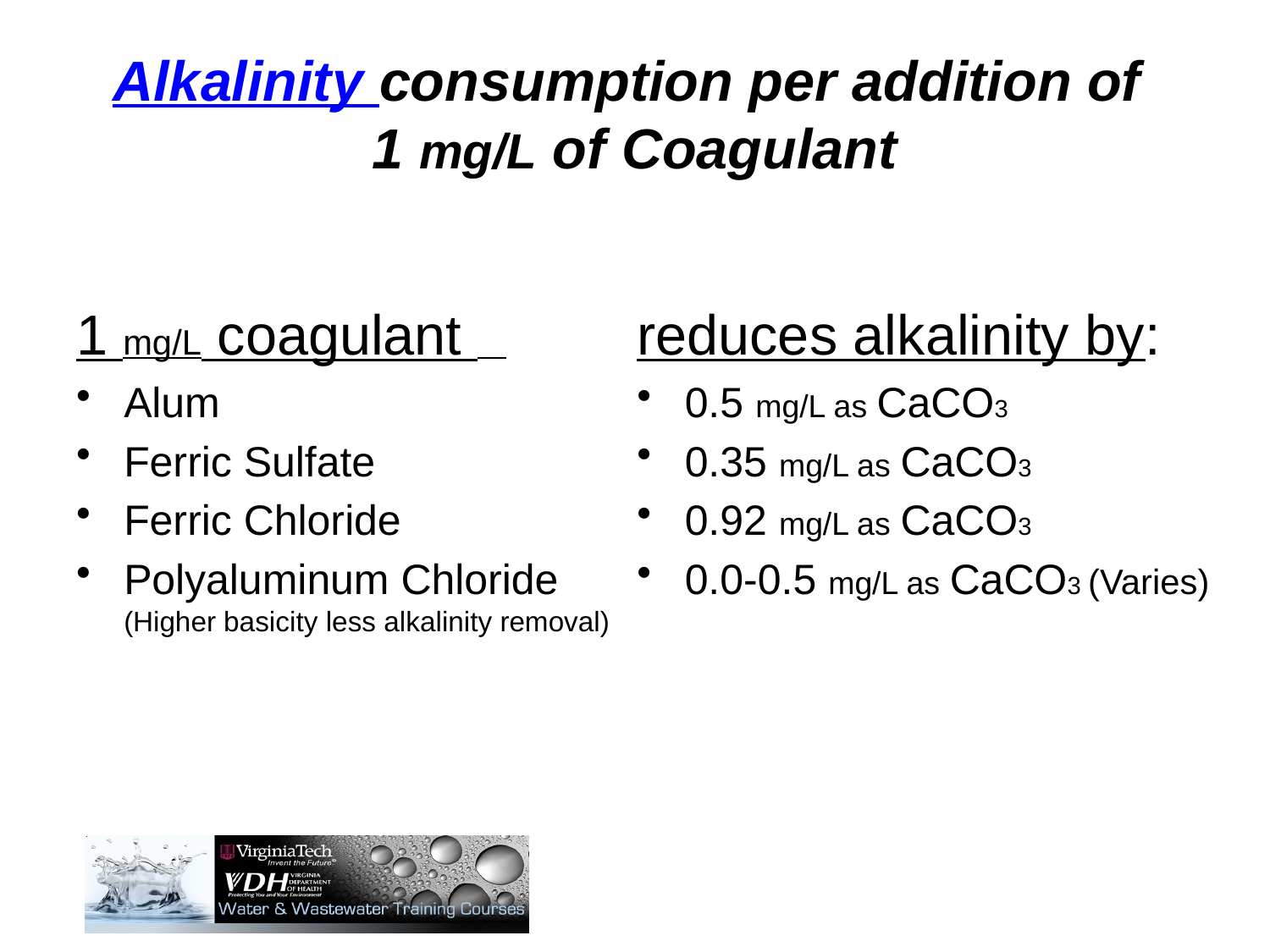

# Alkalinity consumption per addition of 1 mg/L of Coagulant
1 mg/L coagulant
Alum
Ferric Sulfate
Ferric Chloride
Polyaluminum Chloride (Higher basicity less alkalinity removal)
reduces alkalinity by:
0.5 mg/L as CaCO3
0.35 mg/L as CaCO3
0.92 mg/L as CaCO3
0.0-0.5 mg/L as CaCO3 (Varies)